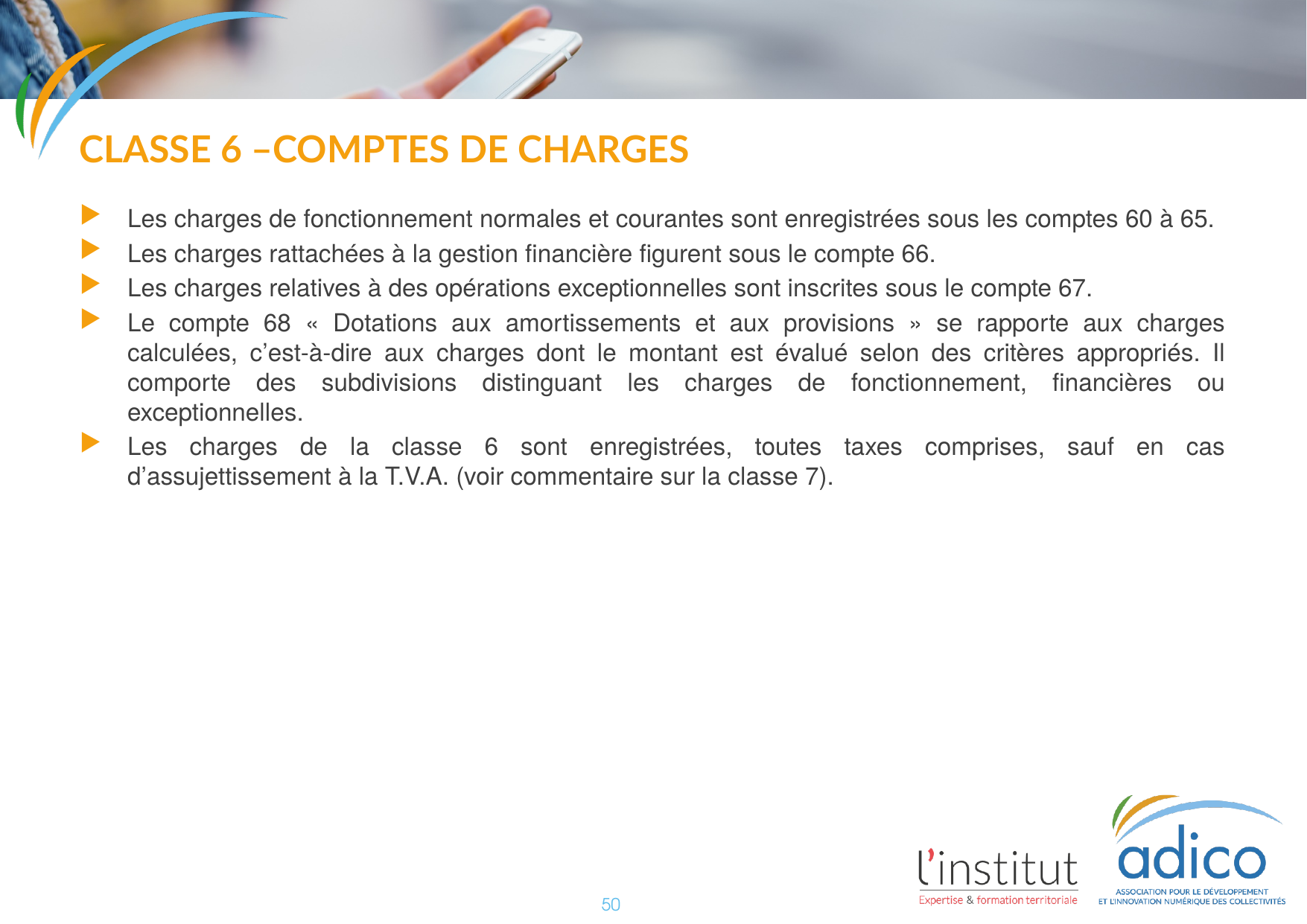

# Classe 6 –comptes de charges
Les charges de fonctionnement normales et courantes sont enregistrées sous les comptes 60 à 65.
Les charges rattachées à la gestion financière figurent sous le compte 66.
Les charges relatives à des opérations exceptionnelles sont inscrites sous le compte 67.
Le compte 68 « Dotations aux amortissements et aux provisions » se rapporte aux charges calculées, c’est-à-dire aux charges dont le montant est évalué selon des critères appropriés. Il comporte des subdivisions distinguant les charges de fonctionnement, financières ou exceptionnelles.
Les charges de la classe 6 sont enregistrées, toutes taxes comprises, sauf en cas d’assujettissement à la T.V.A. (voir commentaire sur la classe 7).